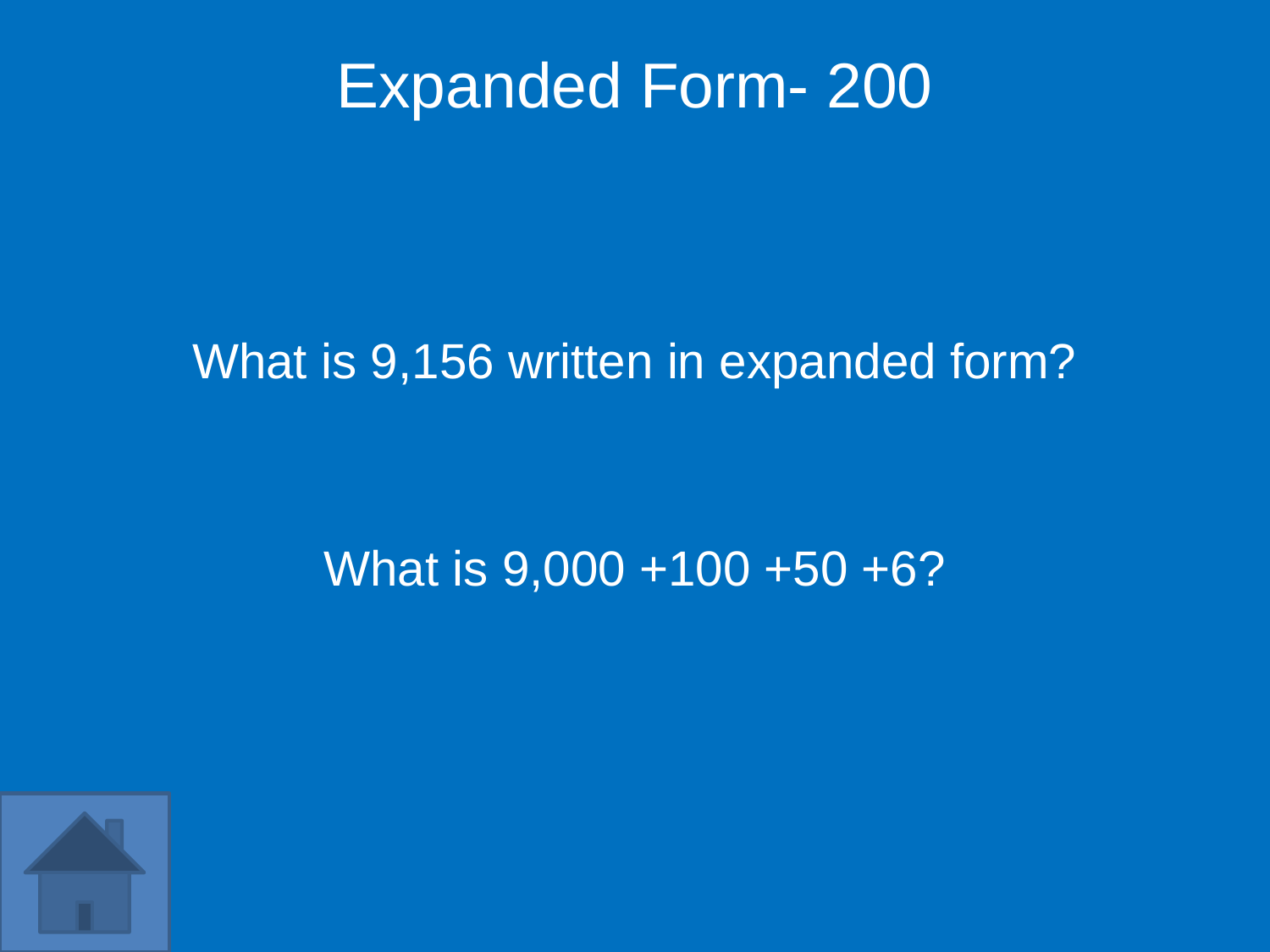

Expanded Form- 200

What is 9,156 written in expanded form?

What is 9,000 +100 +50 +6?